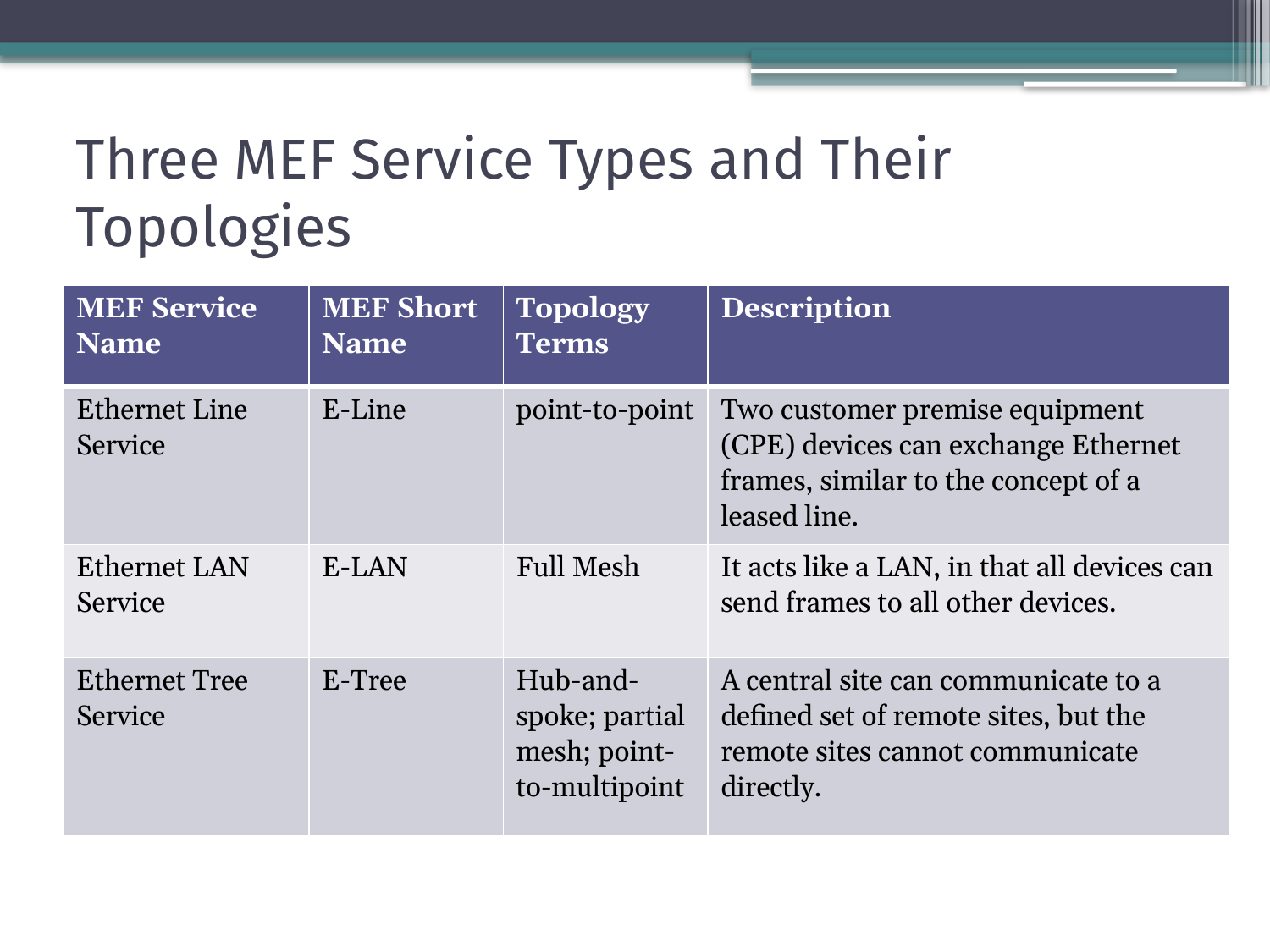

# Three MEF Service Types and Their Topologies
| MEF Service Name | MEF Short Name | Topology Terms | Description |
| --- | --- | --- | --- |
| Ethernet Line Service | E-Line | point-to-point | Two customer premise equipment (CPE) devices can exchange Ethernet frames, similar to the concept of a leased line. |
| Ethernet LAN Service | E-LAN | Full Mesh | It acts like a LAN, in that all devices can send frames to all other devices. |
| Ethernet Tree Service | E-Tree | Hub-and-spoke; partial mesh; point-to-multipoint | A central site can communicate to a defined set of remote sites, but the remote sites cannot communicate directly. |